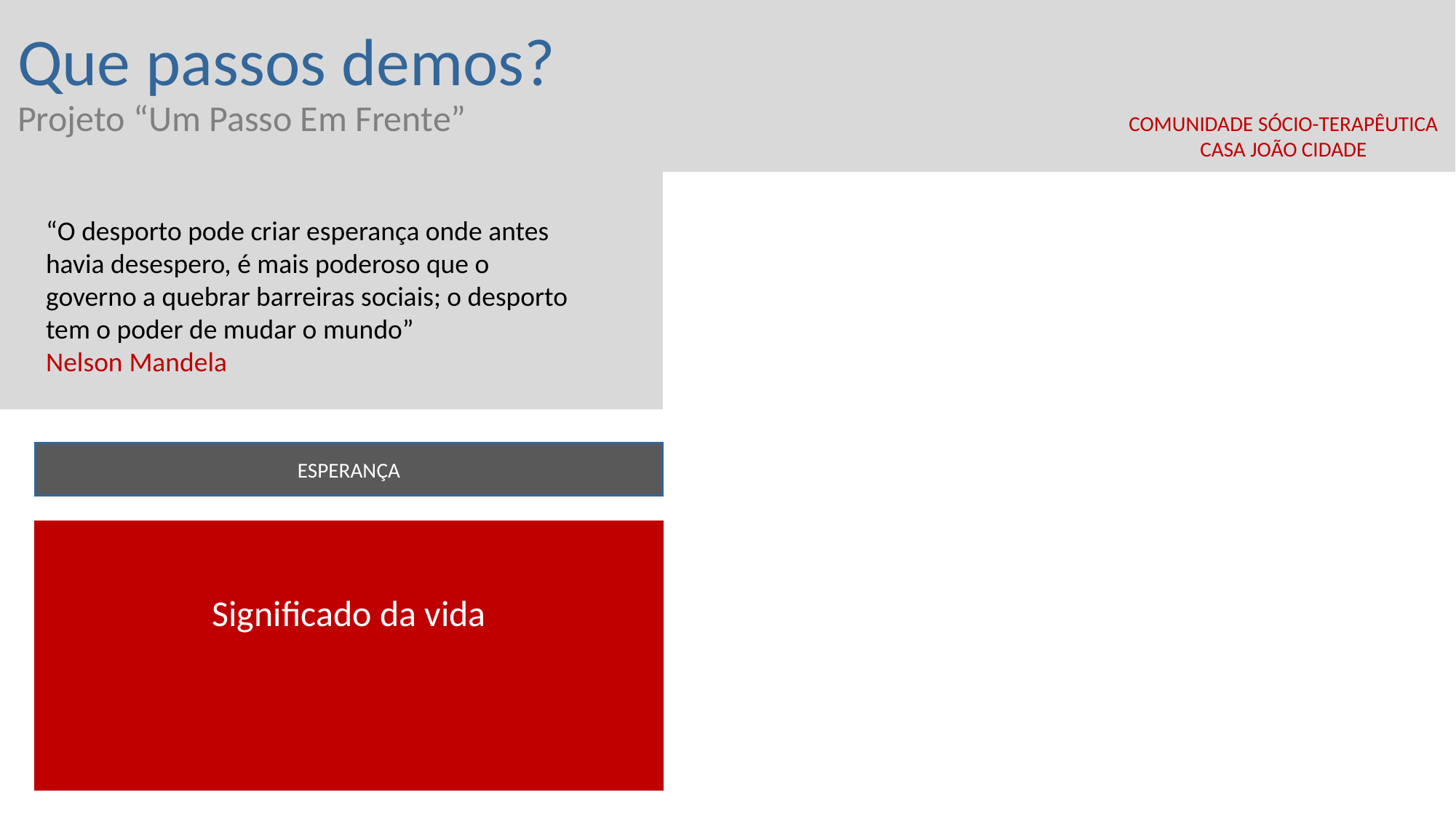

# Que passos demos? Projeto “Um Passo Em Frente”
COMUNIDADE SÓCIO-TERAPÊUTICA
 CASA JOÃO CIDADE

“O desporto pode criar esperança onde antes havia desespero, é mais poderoso que o governo a quebrar barreiras sociais; o desporto tem o poder de mudar o mundo”
Nelson Mandela
ESPERANÇA
Significado da vida

DESPORTO

As pessoas com deficiência podem praticar atividades nas quais possam alcançar níveis de excelência?

As pessoas com deficiência podem definir objetivos de vida que guiem o seu dia-a-dia?